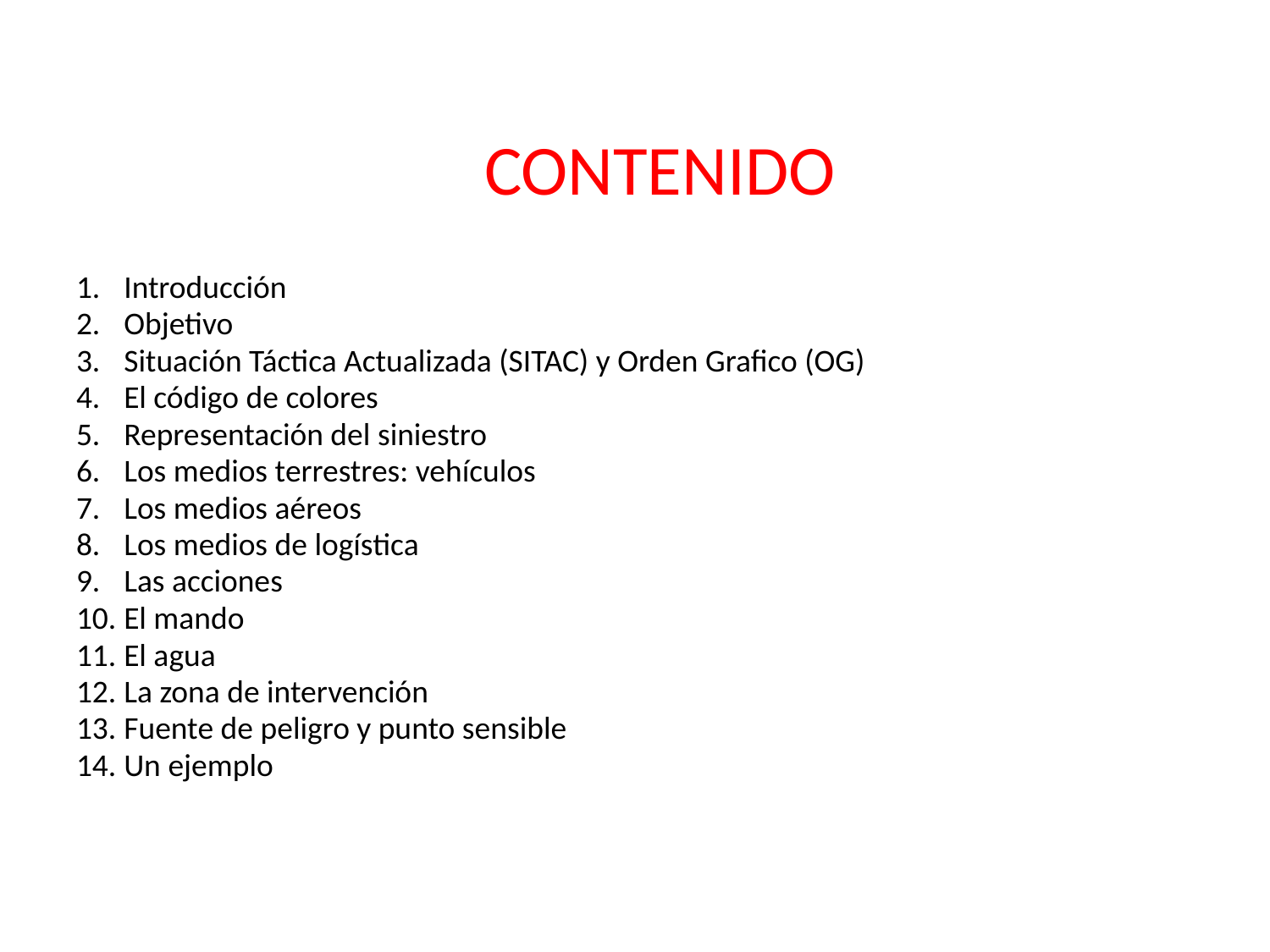

# CONTENIDO
Introducción
Objetivo
Situación Táctica Actualizada (SITAC) y Orden Grafico (OG)
El código de colores
Representación del siniestro
Los medios terrestres: vehículos
Los medios aéreos
Los medios de logística
Las acciones
El mando
El agua
La zona de intervención
Fuente de peligro y punto sensible
Un ejemplo